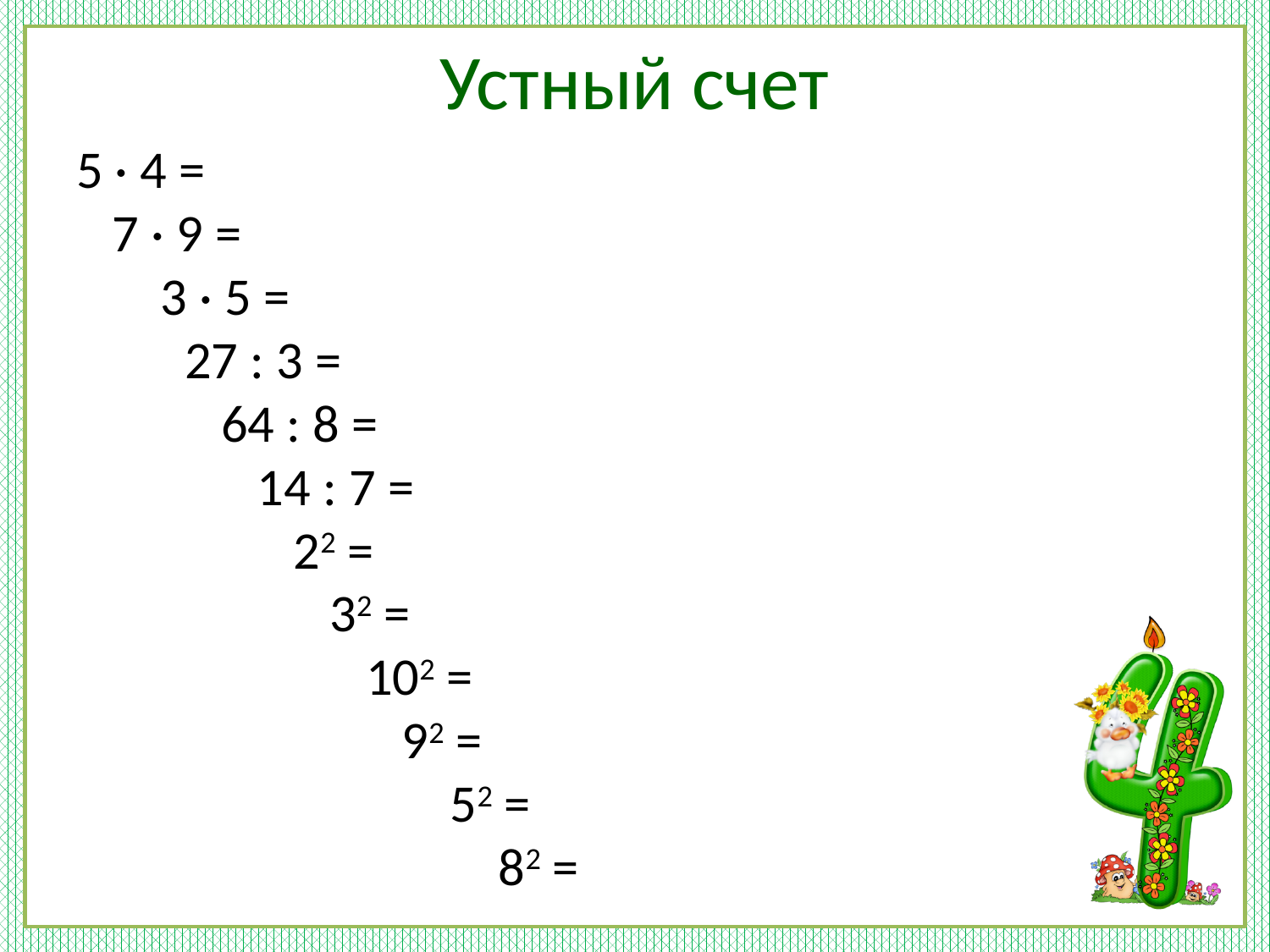

# Устный счет
5 · 4 =
   7 · 9 =
       3 · 5 =
         27 : 3 =
            64 : 8 =
               14 : 7 =
                  22 =
                     32 =
                        102 =
                           92 =
                               52 =
                                   82 =